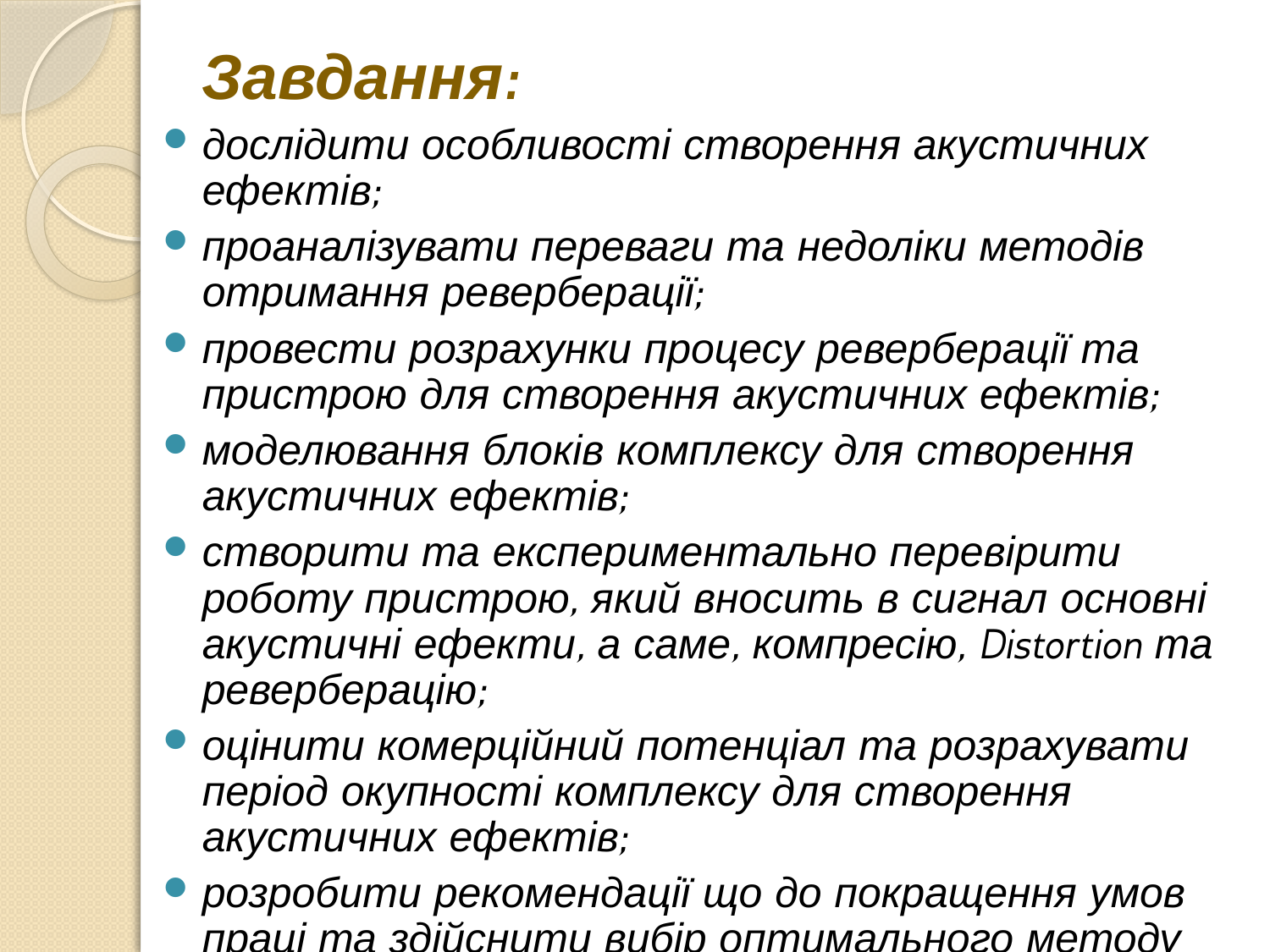

Завдання:
дослідити особливості створення акустичних ефектів;
проаналізувати переваги та недоліки методів отримання реверберації;
провести розрахунки процесу реверберації та пристрою для створення акустичних ефектів;
моделювання блоків комплексу для створення акустичних ефектів;
створити та експериментально перевірити роботу пристрою, який вносить в сигнал основні акустичні ефекти, а саме, компресію, Distortion та реверберацію;
оцінити комерційний потенціал та розрахувати період окупності комплексу для створення акустичних ефектів;
розробити рекомендації що до покращення умов праці та здійснити вибір оптимального методу захисту від шуму.